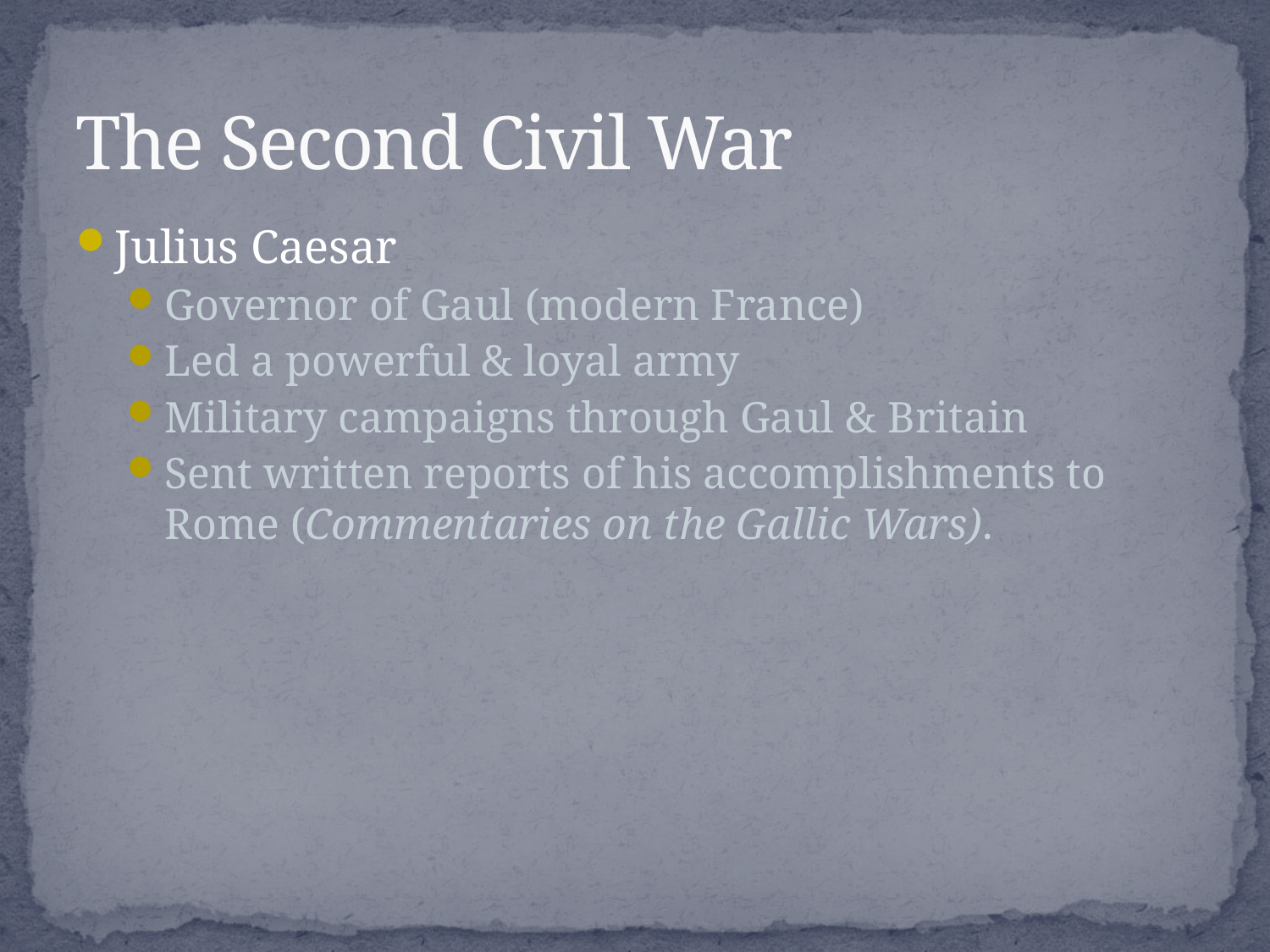

# The Second Civil War
Julius Caesar
Governor of Gaul (modern France)
Led a powerful & loyal army
Military campaigns through Gaul & Britain
Sent written reports of his accomplishments to Rome (Commentaries on the Gallic Wars).